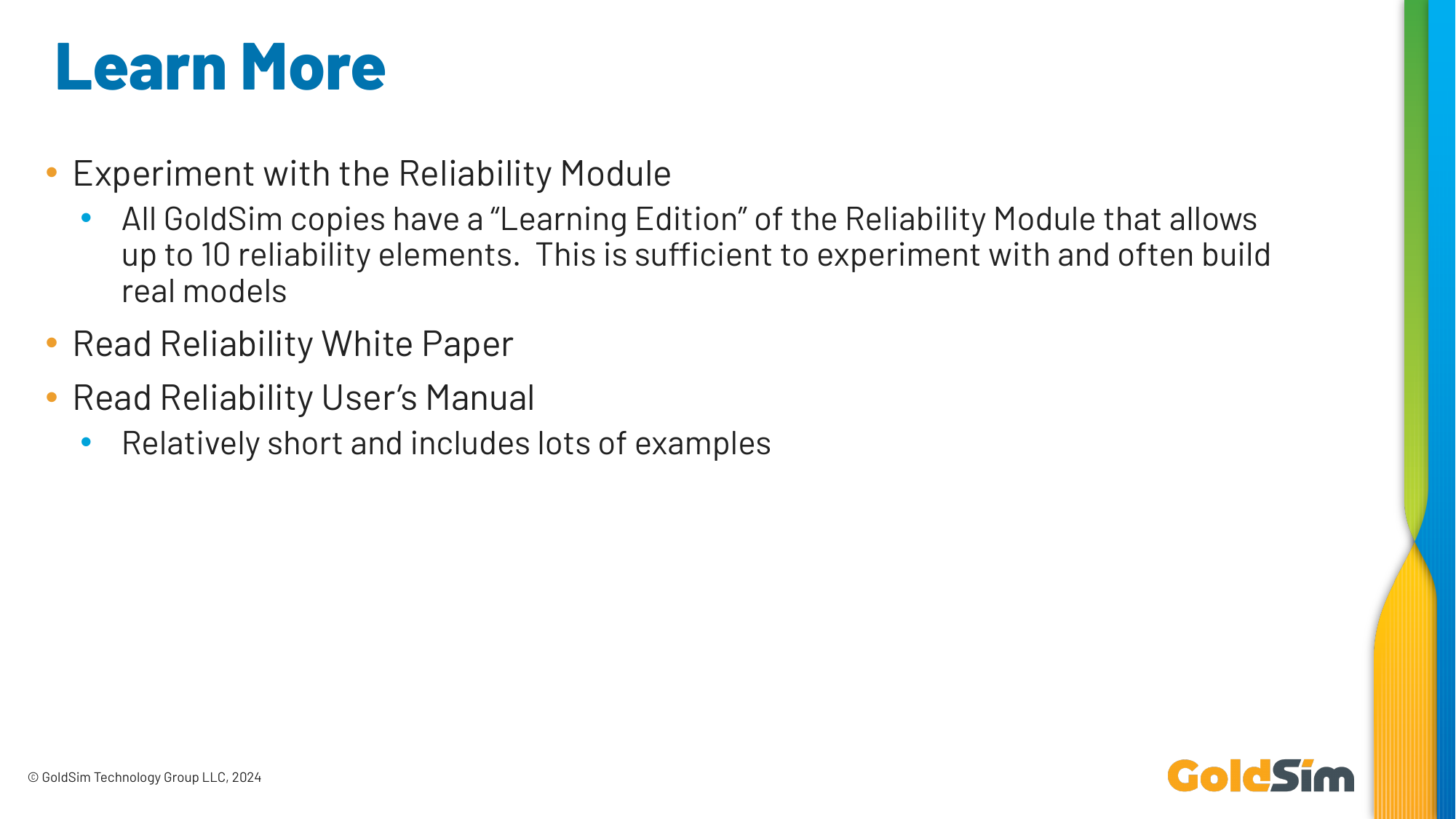

# Learn More
Experiment with the Reliability Module
All GoldSim copies have a “Learning Edition” of the Reliability Module that allows up to 10 reliability elements.  This is sufficient to experiment with and often build real models
Read Reliability White Paper
Read Reliability User’s Manual
Relatively short and includes lots of examples

© GoldSim Technology Group LLC, 2024